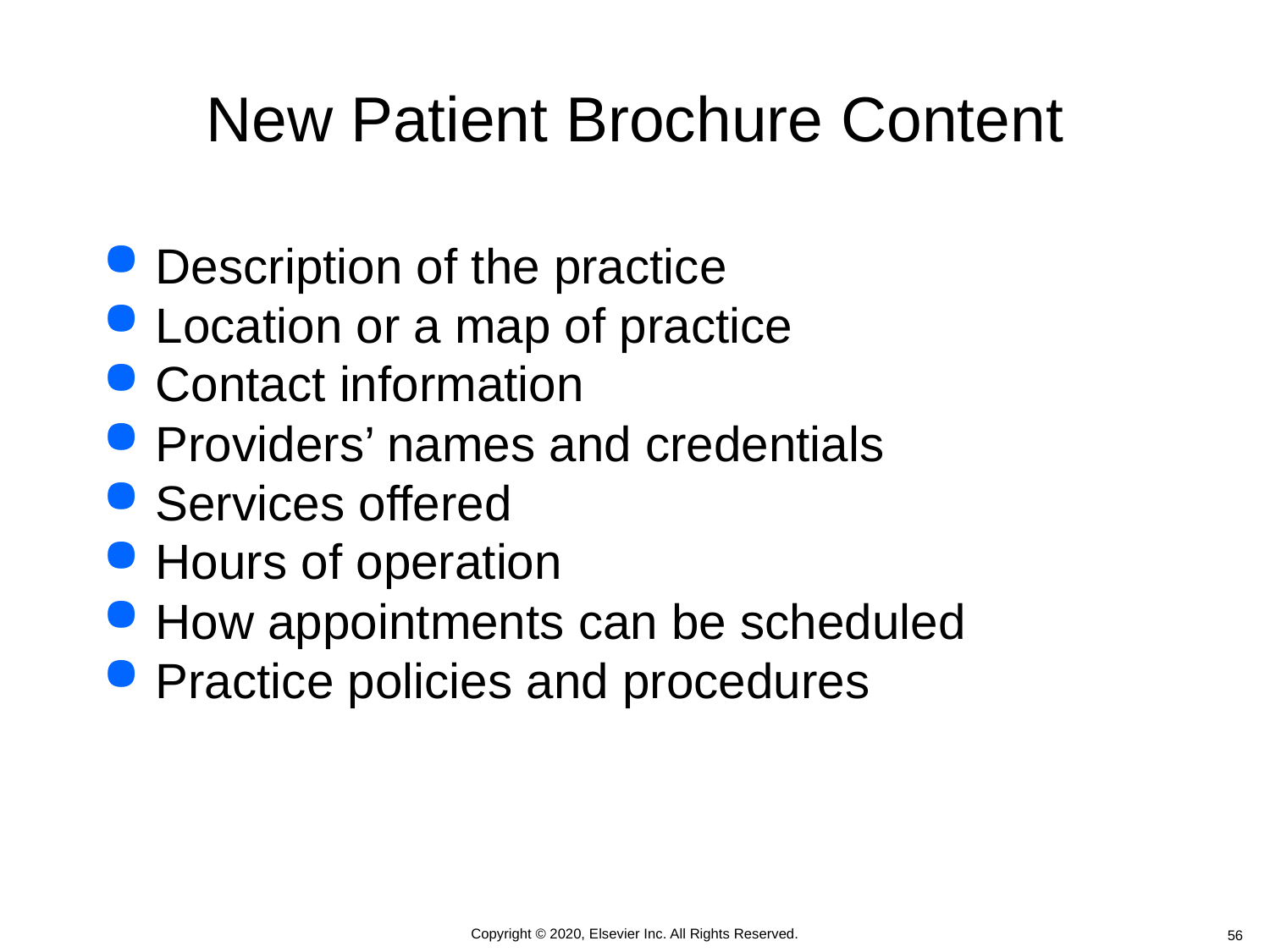

# New Patient Brochure Content
Description of the practice
Location or a map of practice
Contact information
Providers’ names and credentials
Services offered
Hours of operation
How appointments can be scheduled
Practice policies and procedures

 56